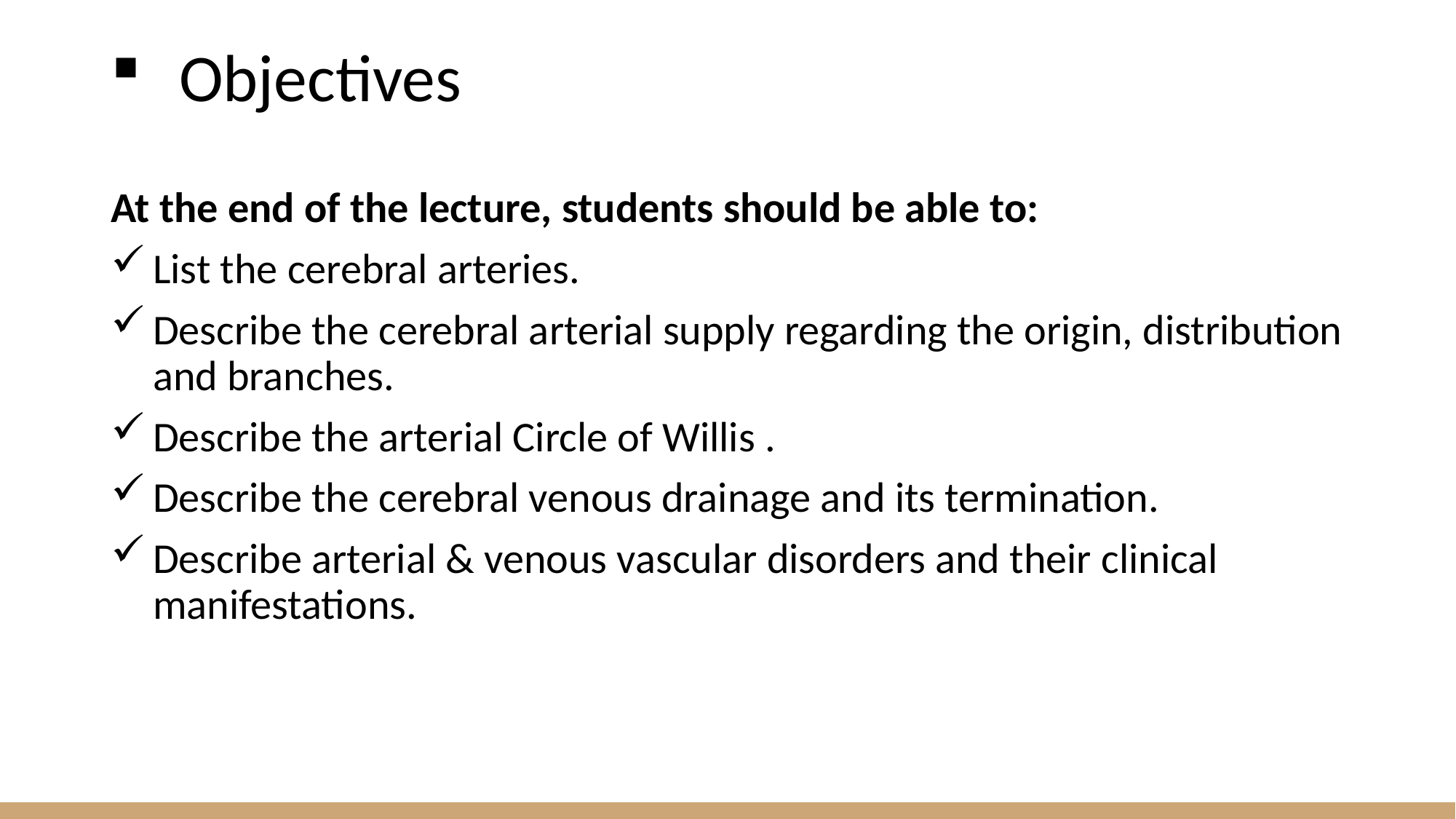

# Objectives
At the end of the lecture, students should be able to:
List the cerebral arteries.
Describe the cerebral arterial supply regarding the origin, distribution and branches.
Describe the arterial Circle of Willis .
Describe the cerebral venous drainage and its termination.
Describe arterial & venous vascular disorders and their clinical manifestations.